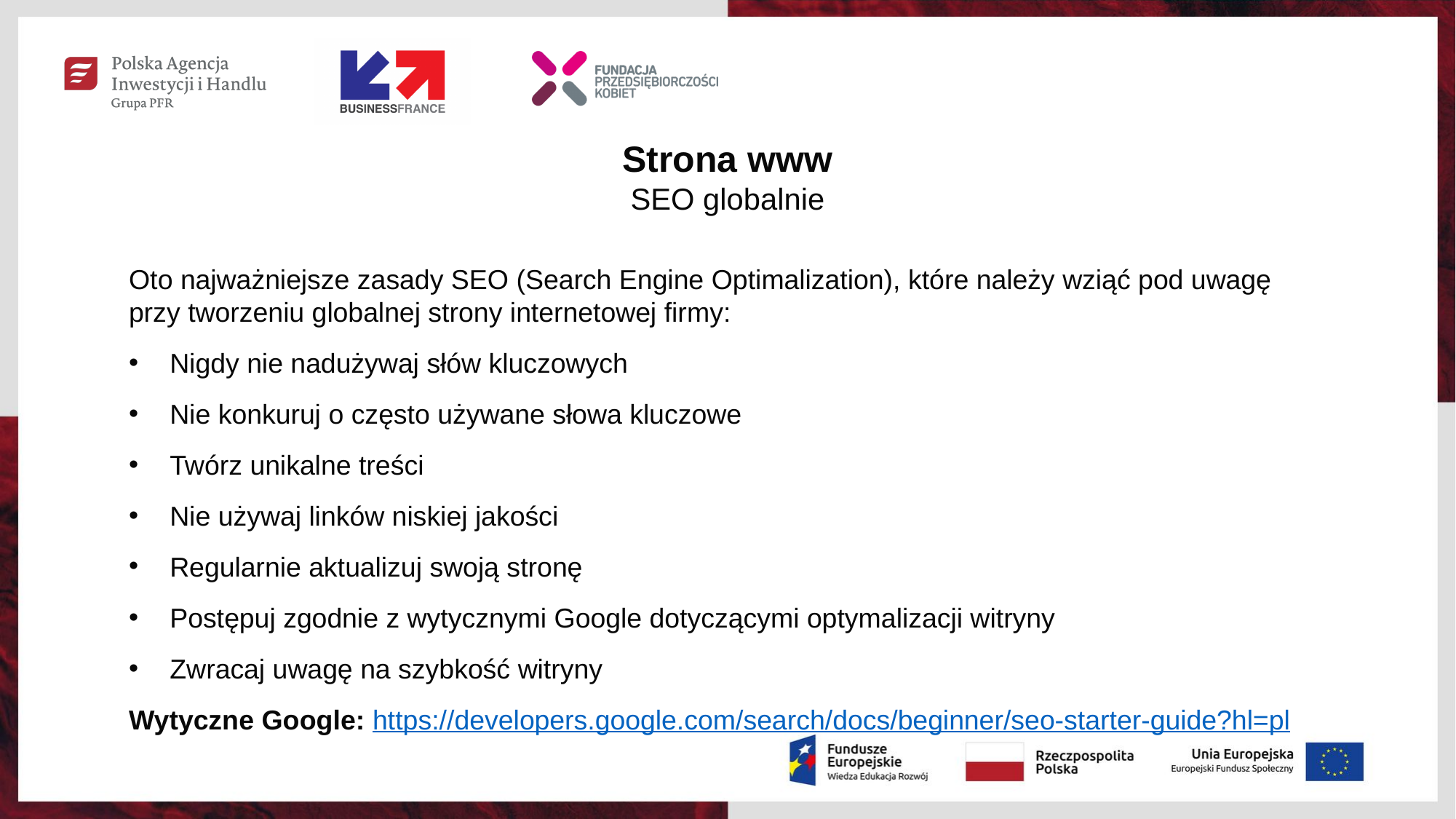

Strona www
SEO globalnie
Oto najważniejsze zasady SEO (Search Engine Optimalization), które należy wziąć pod uwagę przy tworzeniu globalnej strony internetowej firmy:
Nigdy nie nadużywaj słów kluczowych
Nie konkuruj o często używane słowa kluczowe
Twórz unikalne treści
Nie używaj linków niskiej jakości
Regularnie aktualizuj swoją stronę
Postępuj zgodnie z wytycznymi Google dotyczącymi optymalizacji witryny
Zwracaj uwagę na szybkość witryny
Wytyczne Google: https://developers.google.com/search/docs/beginner/seo-starter-guide?hl=pl